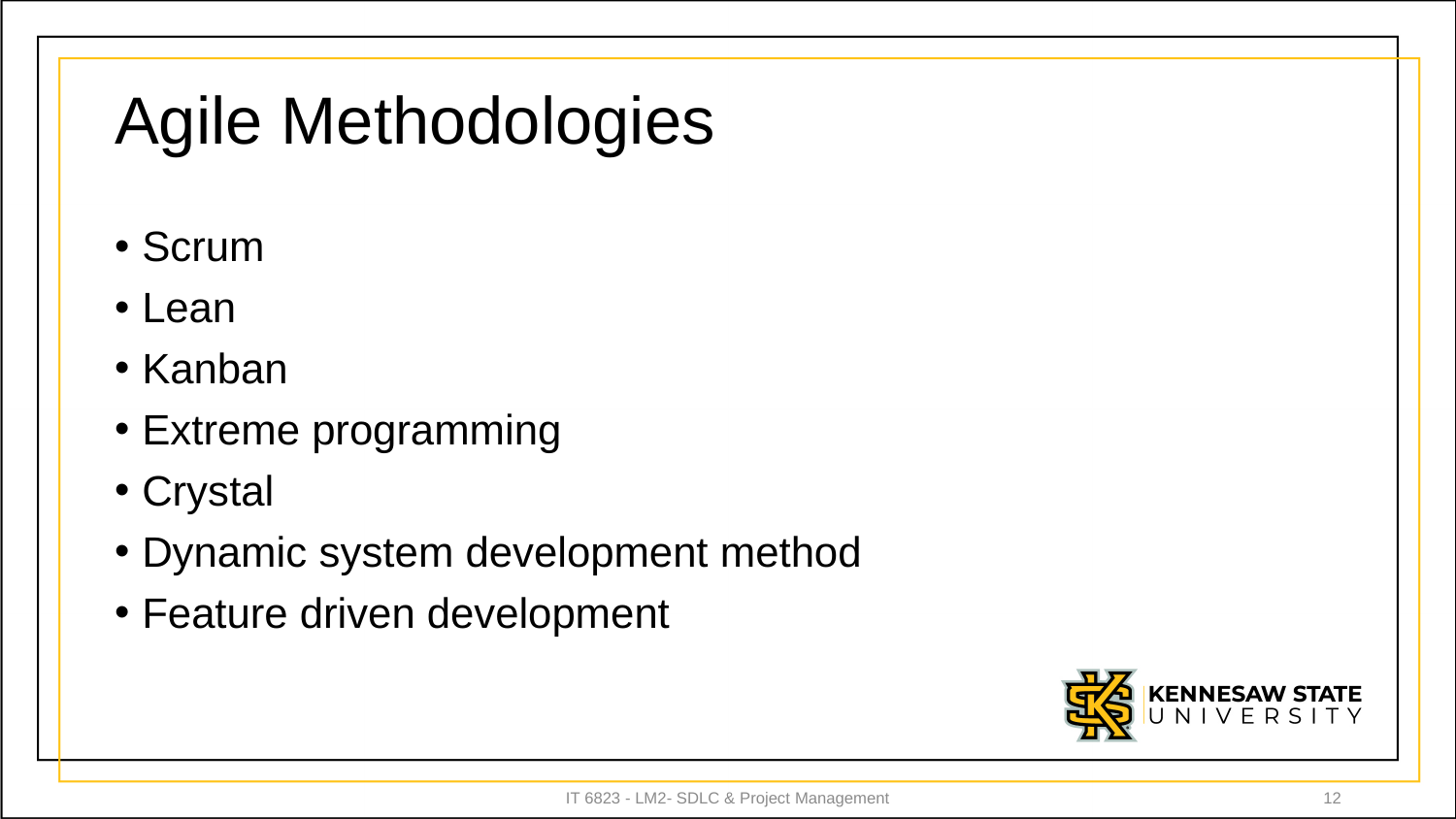

# Agile Methodologies
Scrum
Lean
Kanban
Extreme programming
Crystal
Dynamic system development method
Feature driven development
IT 6823 - LM2- SDLC & Project Management
12